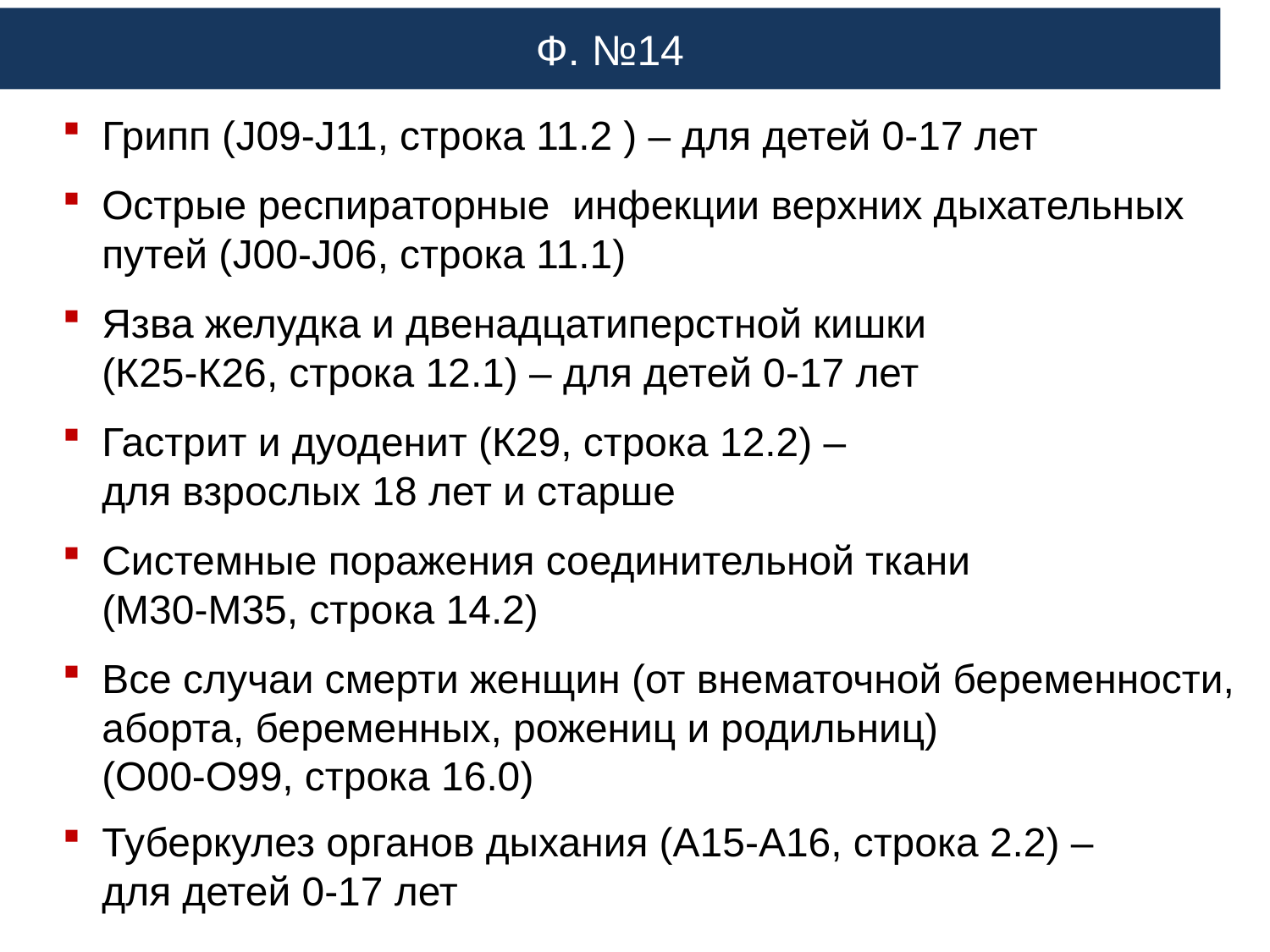

Ф. №14
Грипп (J09-J11, строка 11.2 ) – для детей 0-17 лет
Острые респираторные  инфекции верхних дыхательных путей (J00-J06, строка 11.1)
Язва желудка и двенадцатиперстной кишки
(К25-К26, строка 12.1) – для детей 0-17 лет
Гастрит и дуоденит (К29, строка 12.2) –
для взрослых 18 лет и старше
Системные поражения соединительной ткани
(М30-М35, строка 14.2)
Все случаи смерти женщин (от внематочной беременности, аборта, беременных, рожениц и родильниц)
(О00-О99, строка 16.0)
Туберкулез органов дыхания (А15-А16, строка 2.2) –
для детей 0-17 лет